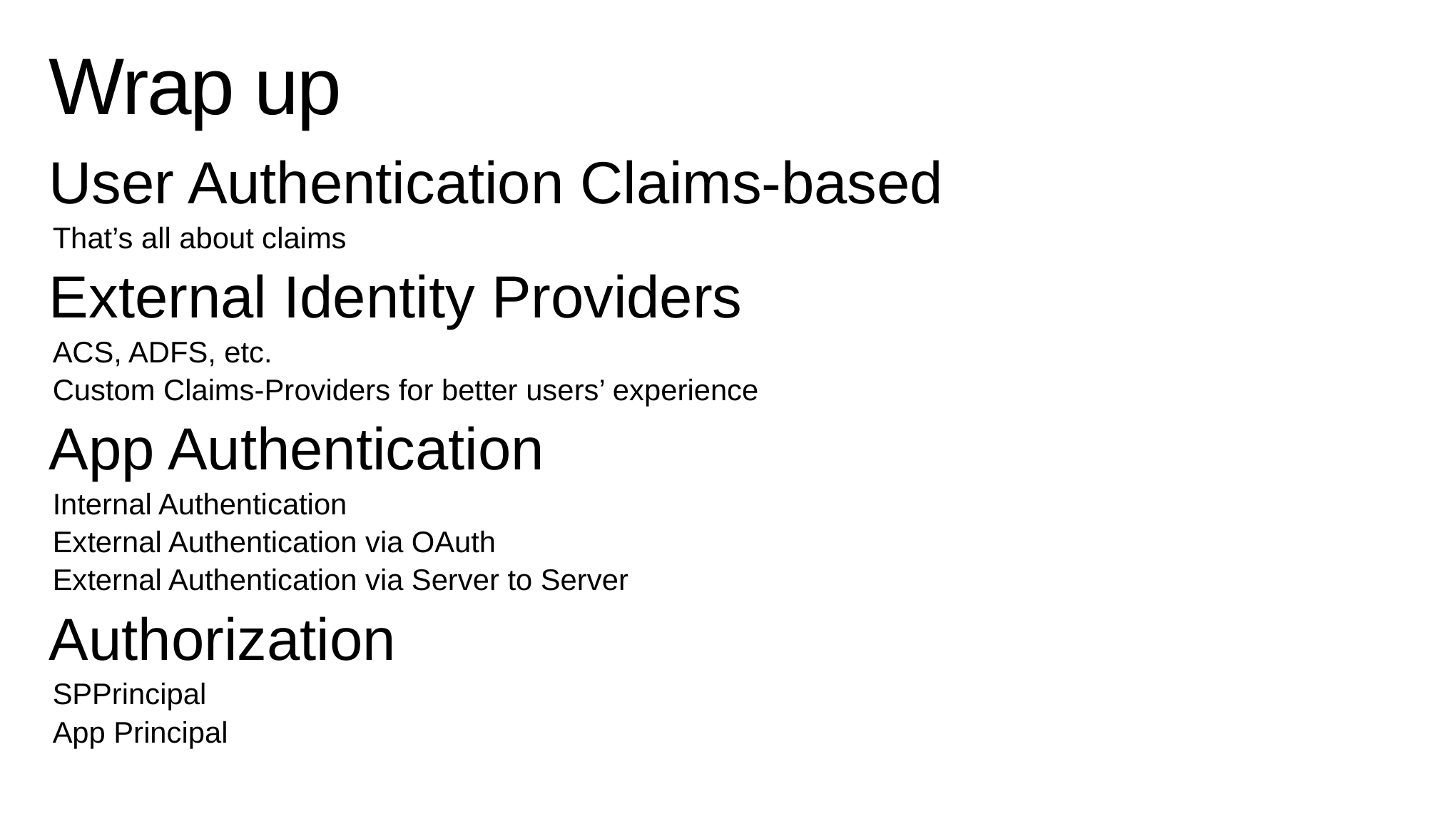

# Wrap up
User Authentication Claims-based
That’s all about claims
External Identity Providers
ACS, ADFS, etc.
Custom Claims-Providers for better users’ experience
App Authentication
Internal Authentication
External Authentication via OAuth
External Authentication via Server to Server
Authorization
SPPrincipal
App Principal